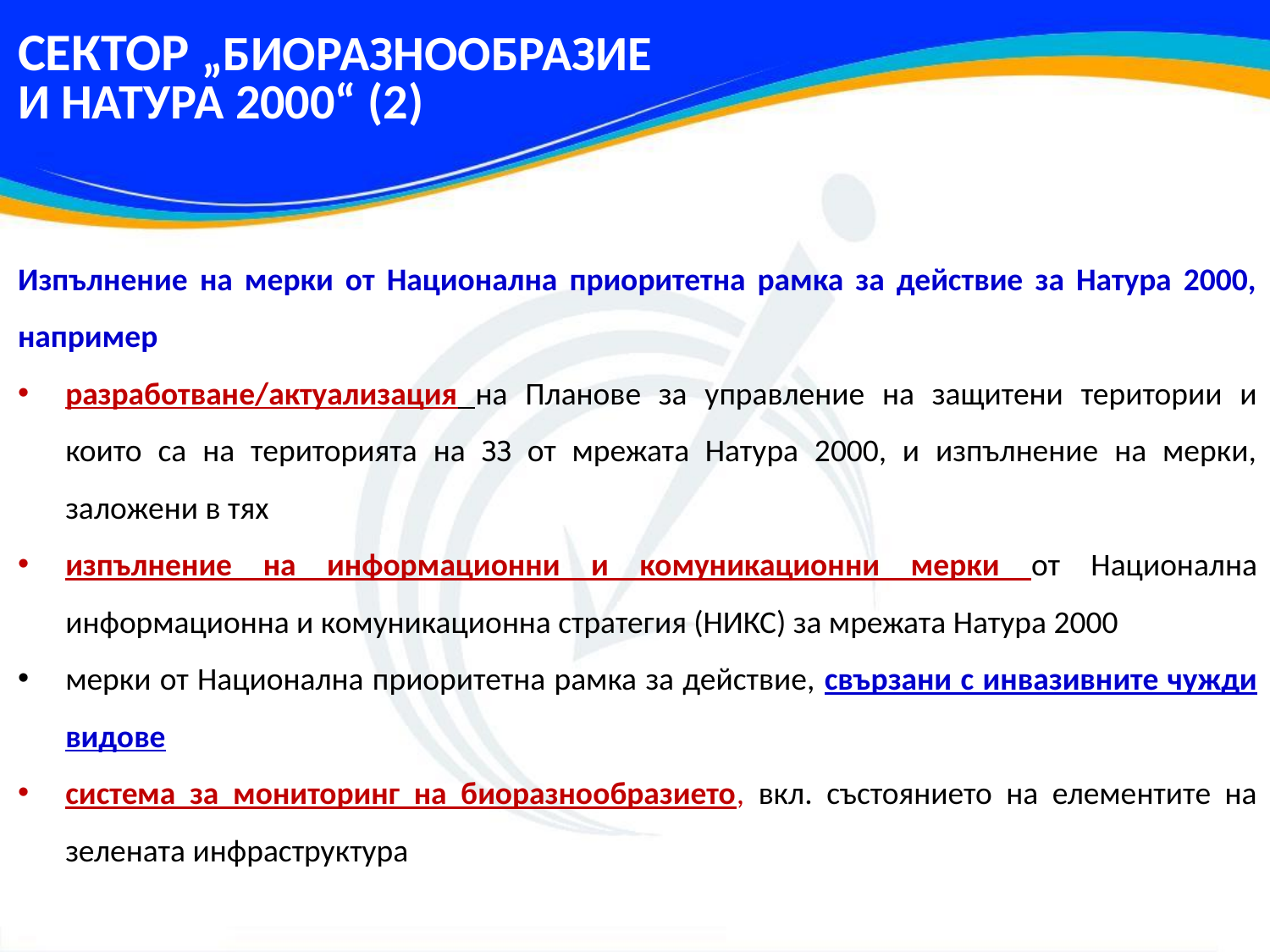

СЕКТОР „БИОРАЗНООБРАЗИЕ И НАТУРА 2000“ (2)
Изпълнение на мерки от Национална приоритетна рамка за действие за Натура 2000, например
разработване/актуализация на Планове за управление на защитени територии и които са на територията на ЗЗ от мрежата Натура 2000, и изпълнение на мерки, заложени в тях
изпълнение на информационни и комуникационни мерки от Национална информационна и комуникационна стратегия (НИКС) за мрежата Натура 2000
мерки от Национална приоритетна рамка за действие, свързани с инвазивните чужди видове
система за мониторинг на биоразнообразието, вкл. състоянието на елементите на зелената инфраструктура